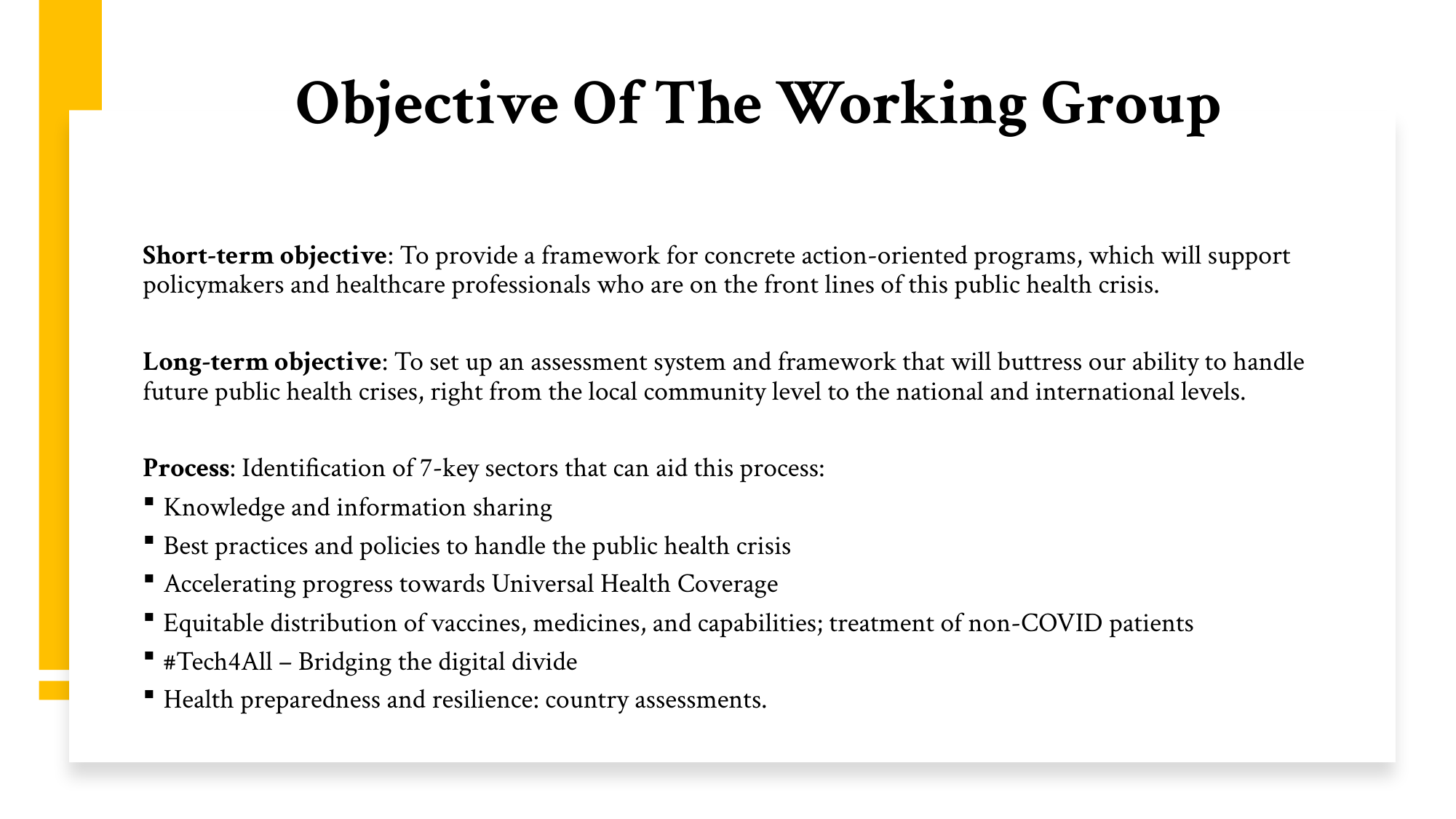

# Objective Of The Working Group

Short-term objective: To provide a framework for concrete action-oriented programs, which will support policymakers and healthcare professionals who are on the front lines of this public health crisis.

Long-term objective: To set up an assessment system and framework that will buttress our ability to handle future public health crises, right from the local community level to the national and international levels.

Process: Identification of 7-key sectors that can aid this process:
Knowledge and information sharing
Best practices and policies to handle the public health crisis
Accelerating progress towards Universal Health Coverage
Equitable distribution of vaccines, medicines, and capabilities; treatment of non-COVID patients
#Tech4All – Bridging the digital divide
Health preparedness and resilience: country assessments.